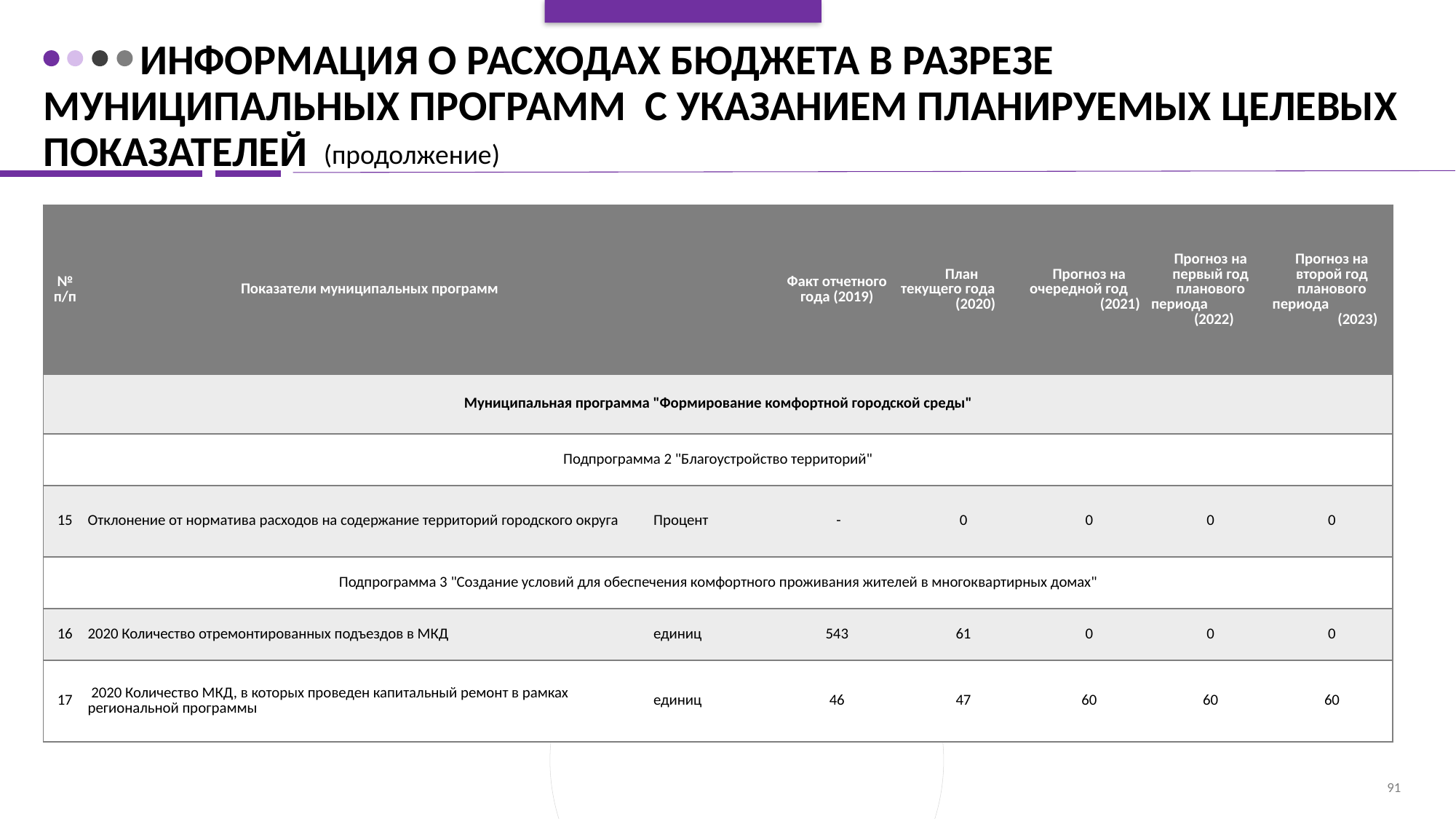

# Информация о расходах бюджета в разрезе муниципальных программ  с указанием планируемых целевых показателей
(продолжение)
| № п/п | Показатели муниципальных программ |  | Факт отчетного года (2019) | План текущего года (2020) | Прогноз на очередной год (2021) | Прогноз на первый год планового периода (2022) | Прогноз на второй год планового периода (2023) |
| --- | --- | --- | --- | --- | --- | --- | --- |
| Муниципальная программа "Формирование комфортной городской среды" |  |  |  |  |  |  |  |
| Подпрограмма 2 "Благоустройство территорий" |  |  |  |  |  |  |  |
| 15 | Отклонение от норматива расходов на содержание территорий городского округа | Процент | - | 0 | 0 | 0 | 0 |
| Подпрограмма 3 "Создание условий для обеспечения комфортного проживания жителей в многоквартирных домах" |  |  |  |  |  |  |  |
| 16 | 2020 Количество отремонтированных подъездов в МКД | единиц | 543 | 61 | 0 | 0 | 0 |
| 17 | 2020 Количество МКД, в которых проведен капитальный ремонт в рамках региональной программы | единиц | 46 | 47 | 60 | 60 | 60 |
91